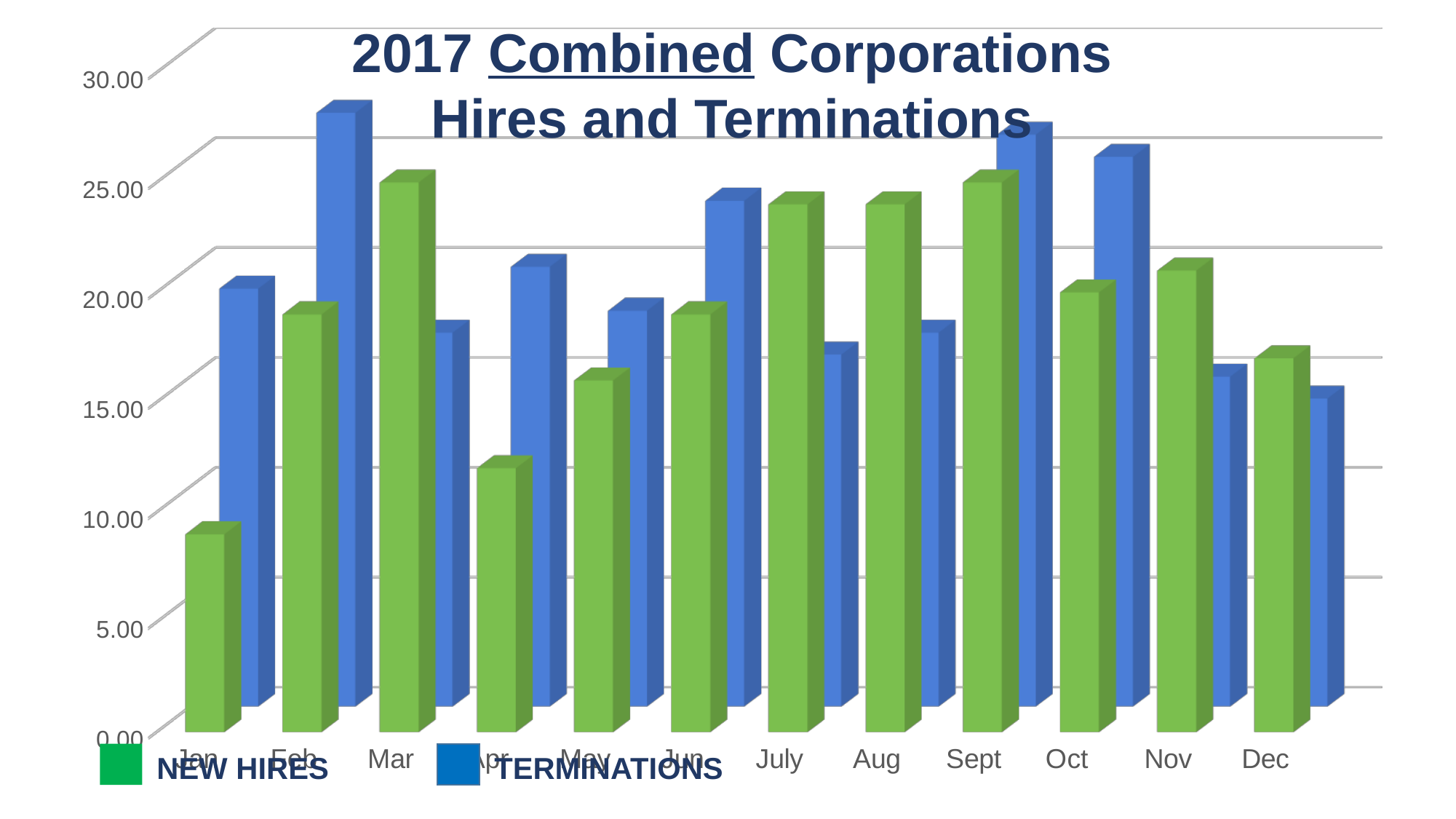

[unsupported chart]

2017 Combined Corporations
Hires and Terminations

NEW HIRES

TERMINATIONS